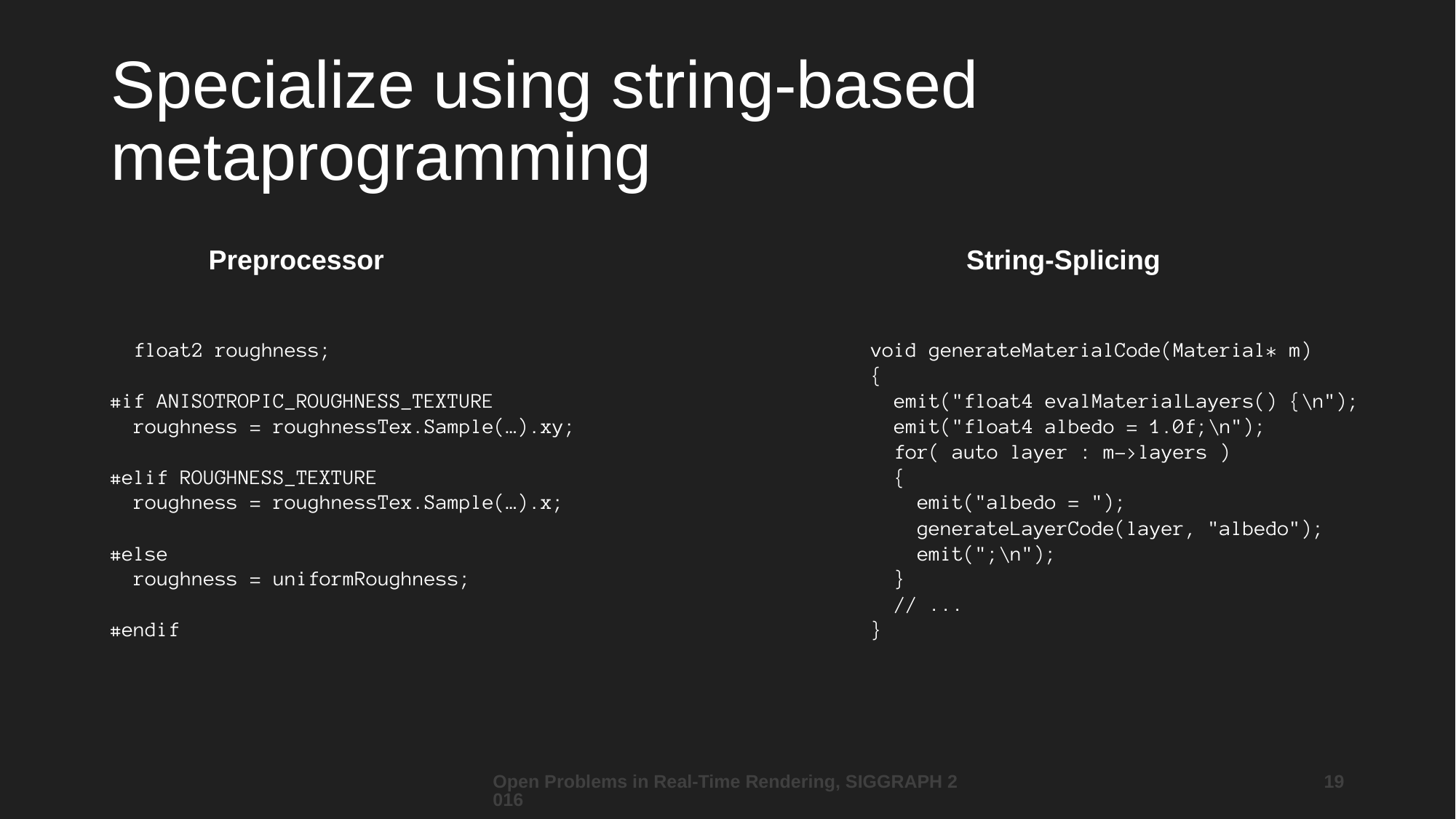

# Specialize using string-based metaprogramming
Preprocessor
String-Splicing
  float2 roughness;

#if ANISOTROPIC_ROUGHNESS_TEXTURE
  roughness = roughnessTex.Sample(…).xy;

#elif ROUGHNESS_TEXTURE
  roughness = roughnessTex.Sample(…).x;

#else
  roughness = uniformRoughness;

#endif
void generateMaterialCode(Material* m)
{
  emit("float4 evalMaterialLayers() {\n");
  emit("float4 albedo = 1.0f;\n");
  for( auto layer : m->layers )
  {
    emit("albedo = ");
    generateLayerCode(layer, "albedo");
    emit(";\n");
  }
  // ...
}
Open Problems in Real-Time Rendering, SIGGRAPH 2016
19